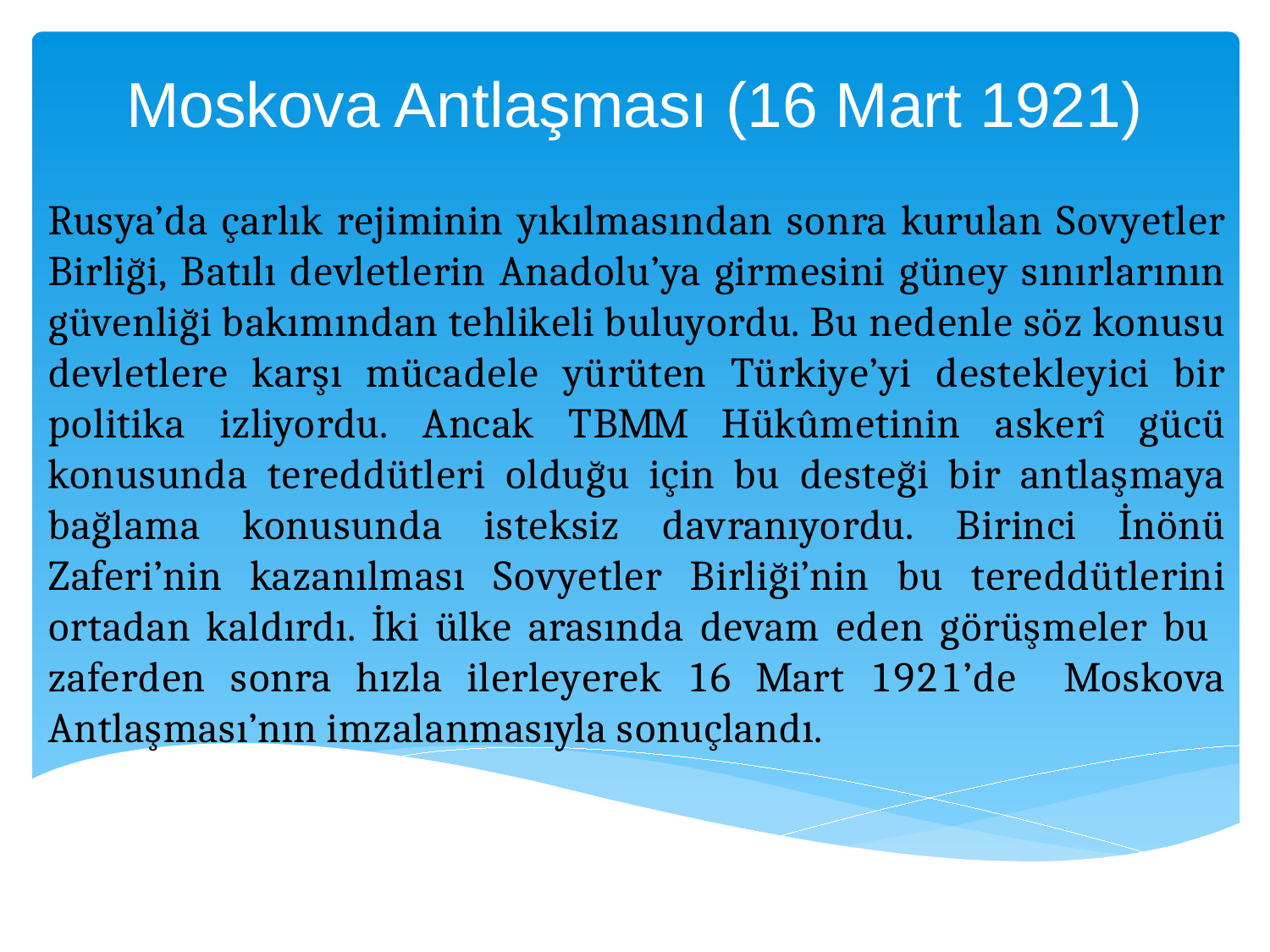

# Moskova Antlaşması (16 Mart 1921)
Rusya’da çarlık rejiminin yıkılmasından sonra kurulan Sovyetler Birliği, Batılı devletlerin Anadolu’ya girmesini güney sınırlarının güvenliği bakımından tehlikeli buluyordu. Bu nedenle söz konusu devletlere karşı mücadele yürüten Türkiye’yi destekleyici bir politika izliyordu. Ancak TBMM Hükûmetinin askerî gücü konusunda tereddütleri olduğu için bu desteği bir antlaşmaya bağlama konusunda isteksiz davranıyordu. Birinci İnönü Zaferi’nin kazanılması Sovyetler Birliği’nin bu tereddütlerini ortadan kaldırdı. İki ülke arasında devam eden görüşmeler bu  zaferden sonra hızla ilerleyerek 16 Mart 1921’de  Moskova Antlaşması’nın imzalanmasıyla sonuçlandı.